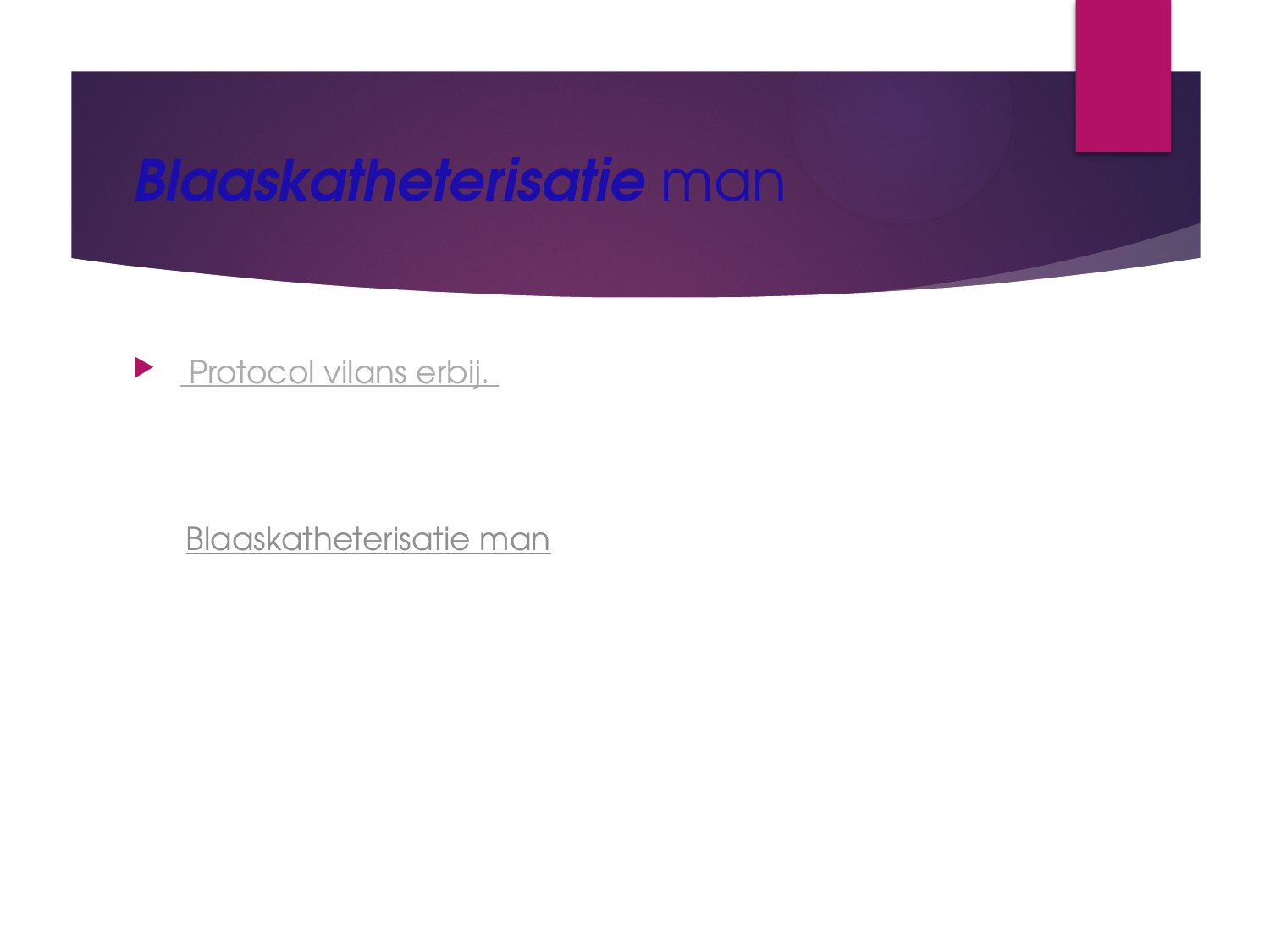

# Blaaskatheterisatie man
 Protocol vilans erbij.

      Blaaskatheterisatie man